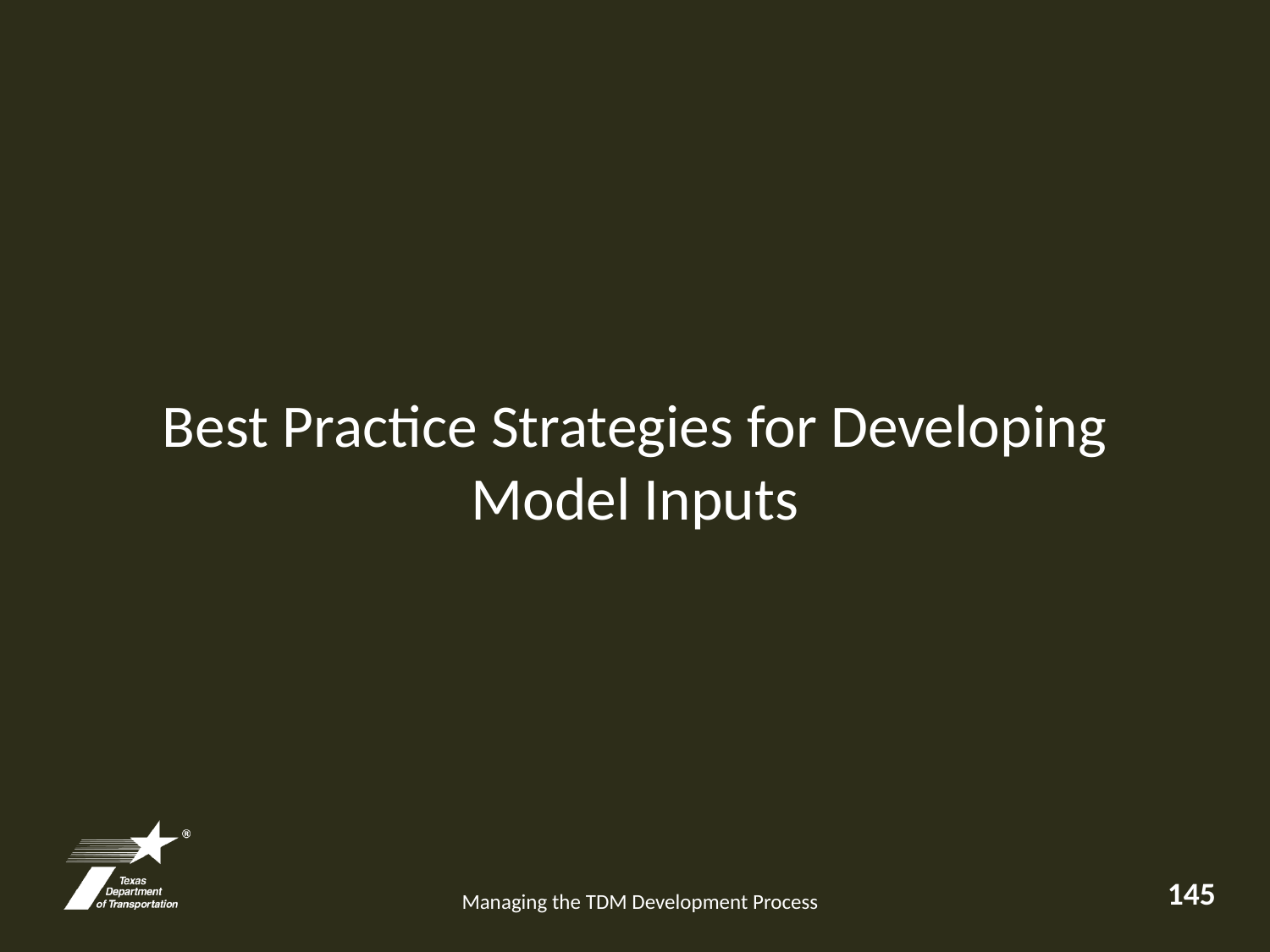

Best Practice Strategies for Developing Model Inputs